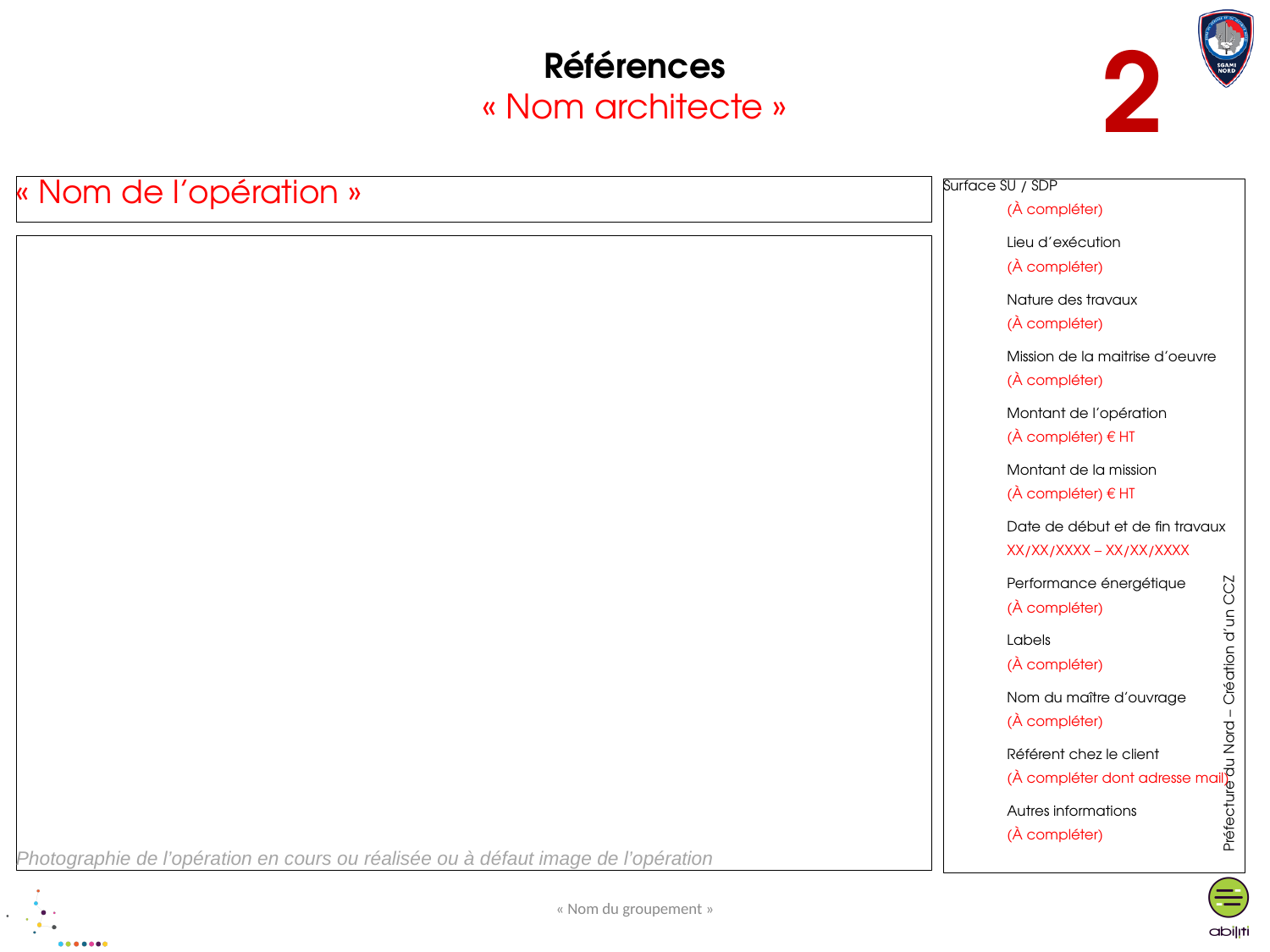

Références
« Nom architecte »
2
« Nom de l’opération »

Surface SU / SDP
(À compléter)
Lieu d’exécution
(À compléter)
Nature des travaux
(À compléter)
Mission de la maitrise d’oeuvre
(À compléter)
Montant de l’opération
(À compléter) € HT
Montant de la mission
(À compléter) € HT
Date de début et de fin travaux
XX/XX/XXXX – XX/XX/XXXX
Performance énergétique
(À compléter)
Labels
(À compléter)
Nom du maître d’ouvrage
(À compléter)
Référent chez le client
(À compléter dont adresse mail)
Autres informations
(À compléter)

Photographie de l’opération en cours ou réalisée ou à défaut image de l’opération
« Nom du groupement »